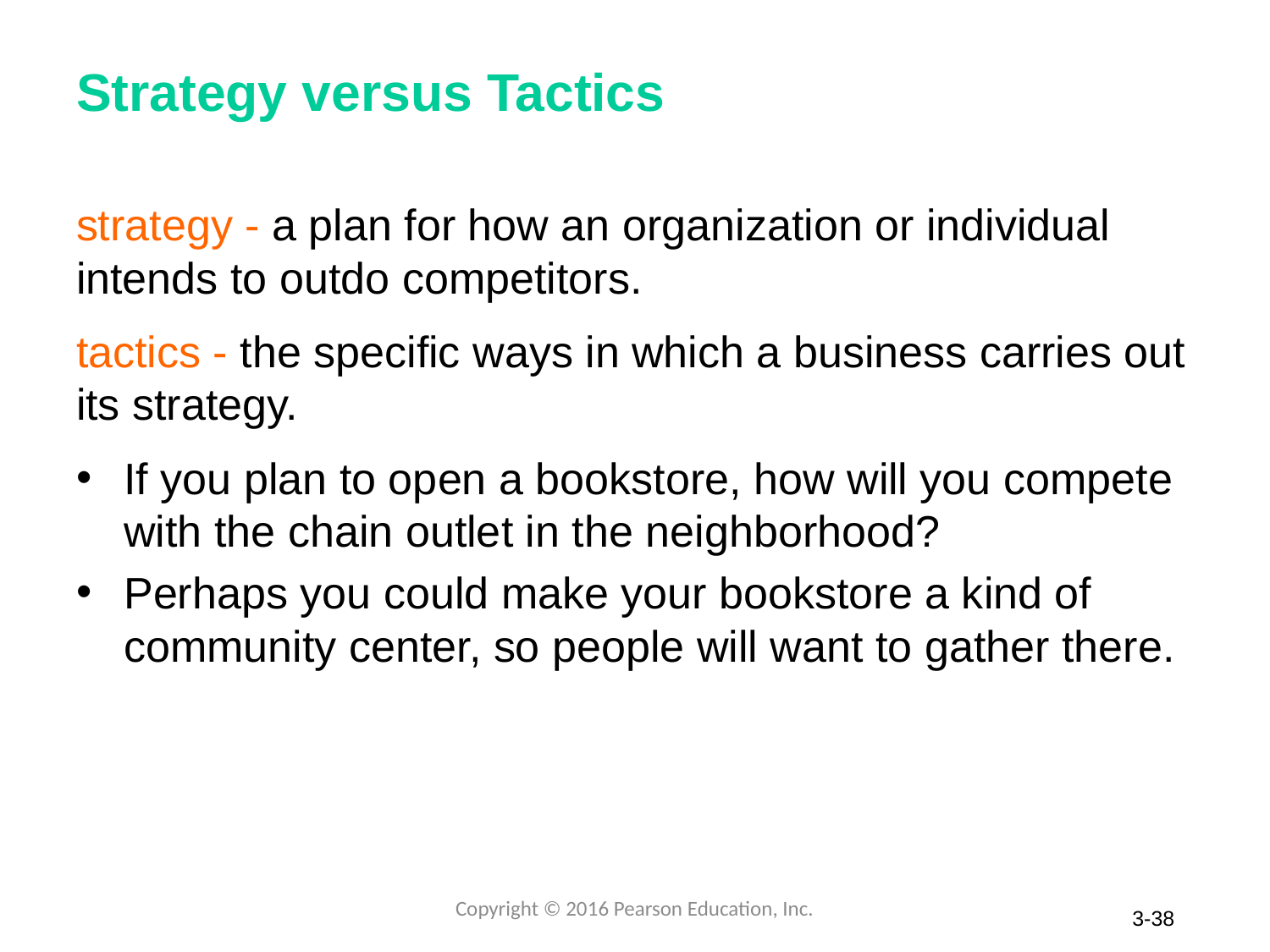

# Strategy versus Tactics
strategy - a plan for how an organization or individual intends to outdo competitors.

tactics - the specific ways in which a business carries out its strategy.

If you plan to open a bookstore, how will you compete with the chain outlet in the neighborhood?
Perhaps you could make your bookstore a kind of community center, so people will want to gather there.

Copyright © 2016 Pearson Education, Inc.